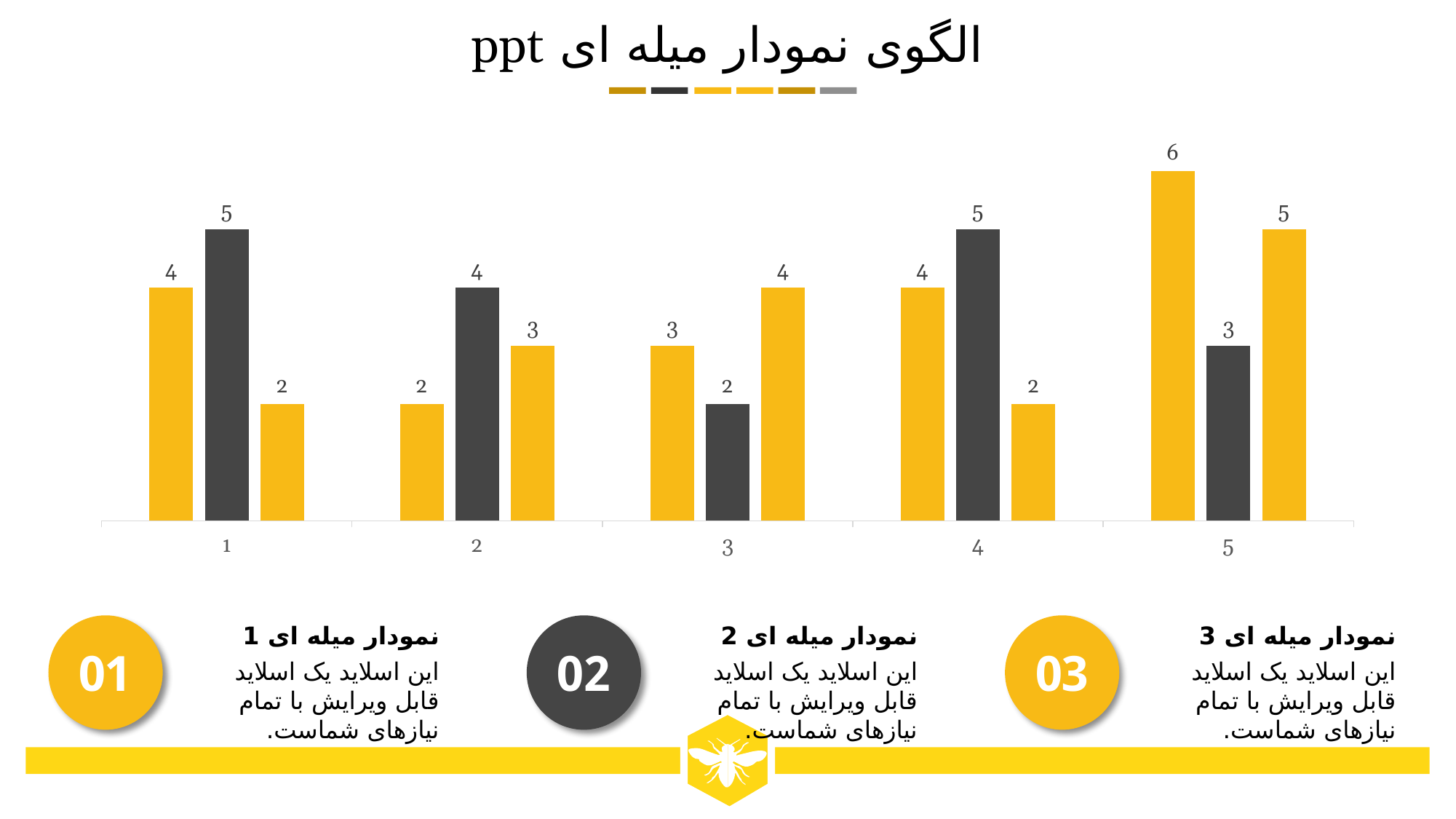

الگوی نمودار میله ای ppt

### Chart

| Category |  |  |  |
|---|---|---|---|
01
نمودار میله ای 1
این اسلاید یک اسلاید قابل ویرایش با تمام نیازهای شماست.

02
نمودار میله ای 2
این اسلاید یک اسلاید قابل ویرایش با تمام نیازهای شماست.

03
نمودار میله ای 3
این اسلاید یک اسلاید قابل ویرایش با تمام نیازهای شماست.